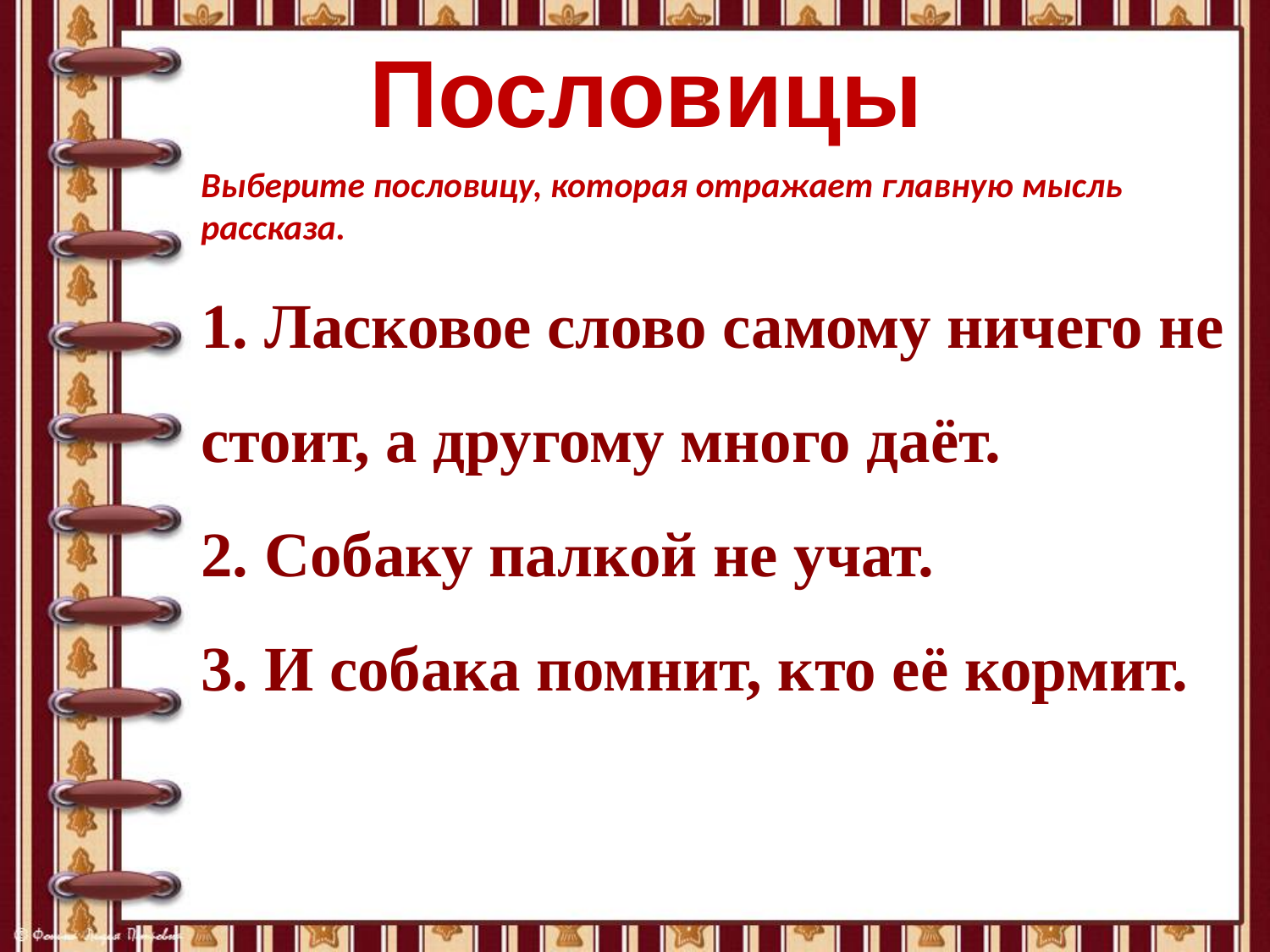

Пословицы
Выберите пословицу, которая отражает главную мысль рассказа.
1. Ласковое слово самому ничего не стоит, а другому много даёт.
2. Собаку палкой не учат.
3. И собака помнит, кто её кормит.